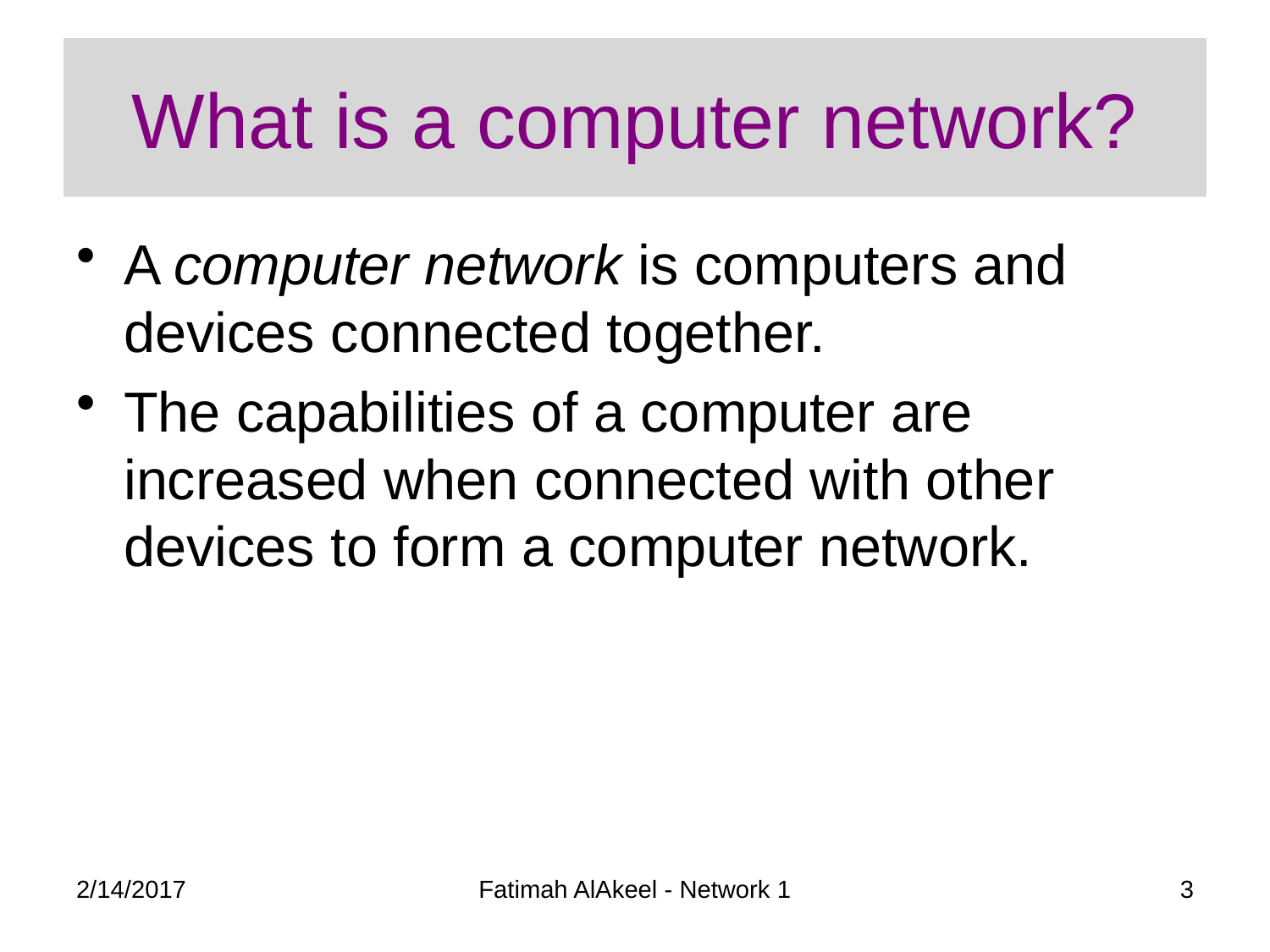

# What is a computer network?
A computer network is computers and devices connected together.
The capabilities of a computer are  increased when connected with other devices to form a computer network.

2/14/2017
Fatimah AlAkeel - Network 1
3